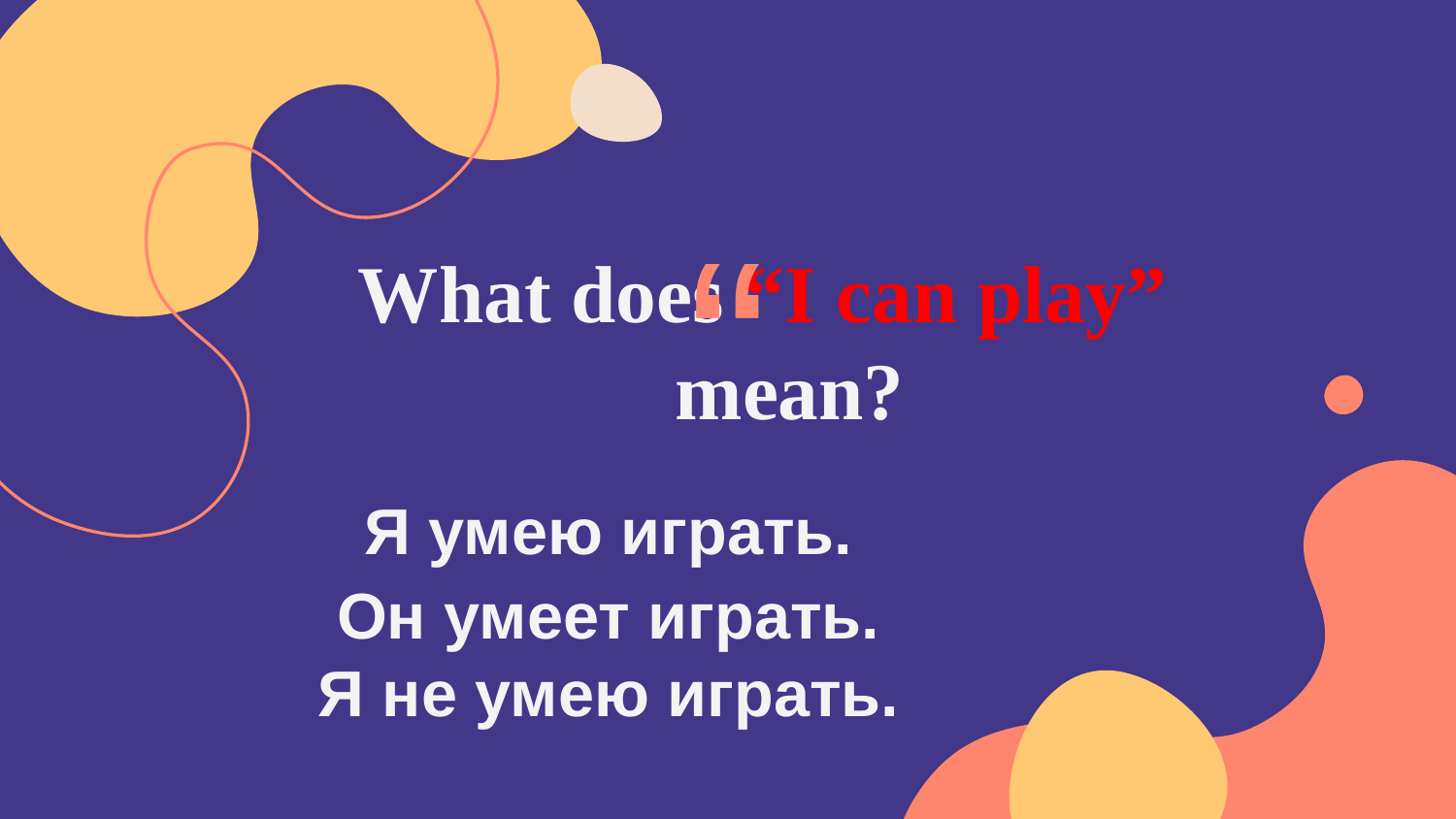

What does “I can play” mean?
“
# Он умеет играть. Я не умею играть.
Я умею играть.